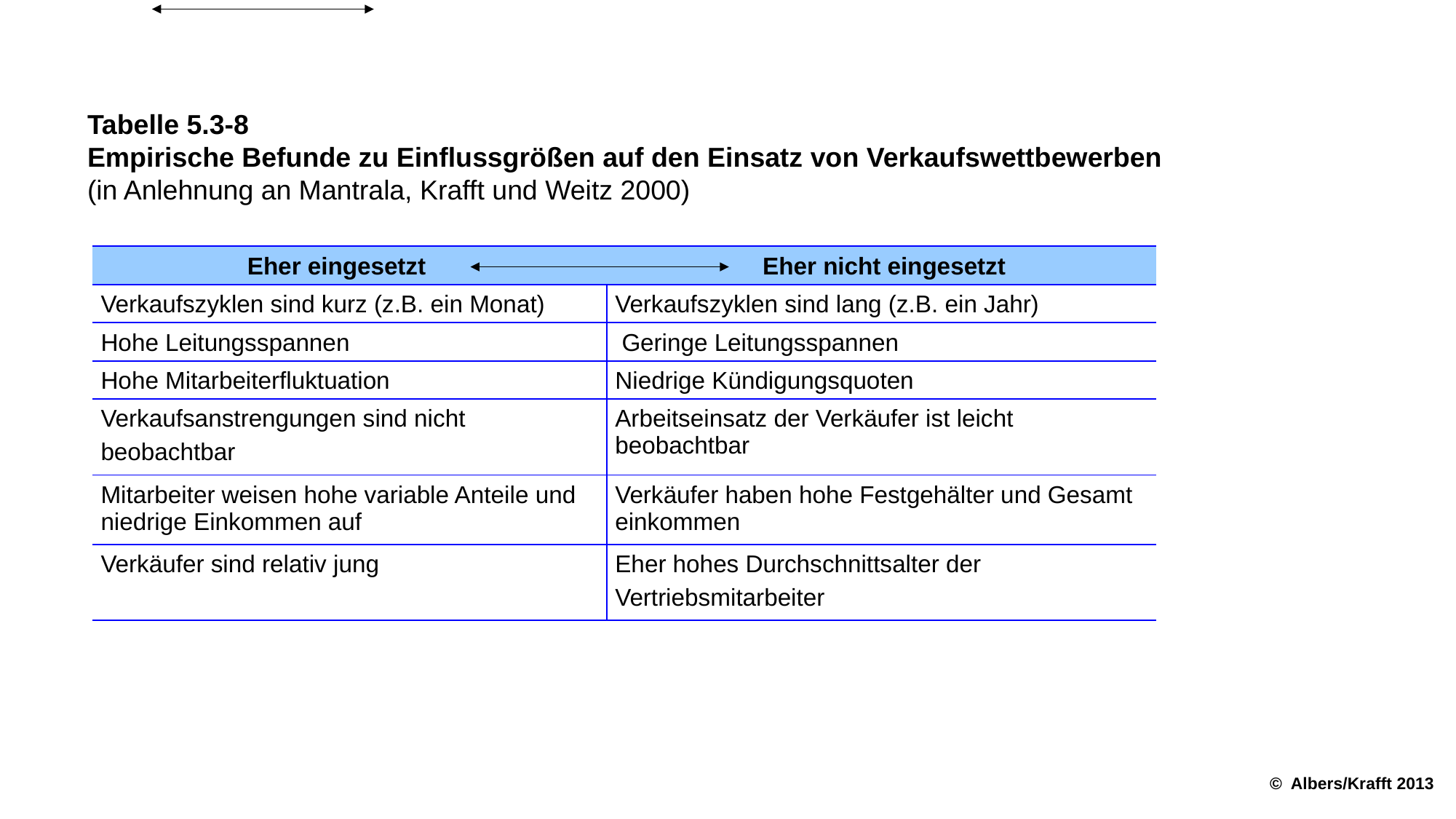

Tabelle 5.3-8
Empirische Befunde zu Einflussgrößen auf den Einsatz von Verkaufswettbewerben (in Anlehnung an Mantrala, Krafft und Weitz 2000)
| Eher eingesetzt Eher nicht eingesetzt |  |
| --- | --- |
| Verkaufszyklen sind kurz (z.B. ein Monat) | Verkaufszyklen sind lang (z.B. ein Jahr) |
| Hohe Leitungsspannen | Geringe Leitungsspannen |
| Hohe Mitarbeiterfluktuation | Niedrige Kündigungsquoten |
| Verkaufsanstrengungen sind nicht beob­achtbar | Arbeitseinsatz der Verkäufer ist leicht beobachtbar |
| Mitarbeiter weisen hohe variable Anteile und niedrige Einkommen auf | Verkäufer haben hohe Festgehälter und Gesamt­einkommen |
| Verkäufer sind relativ jung | Eher hohes Durchschnittsalter der Vertriebsmitarbeiter |
©  Albers/Krafft 2013